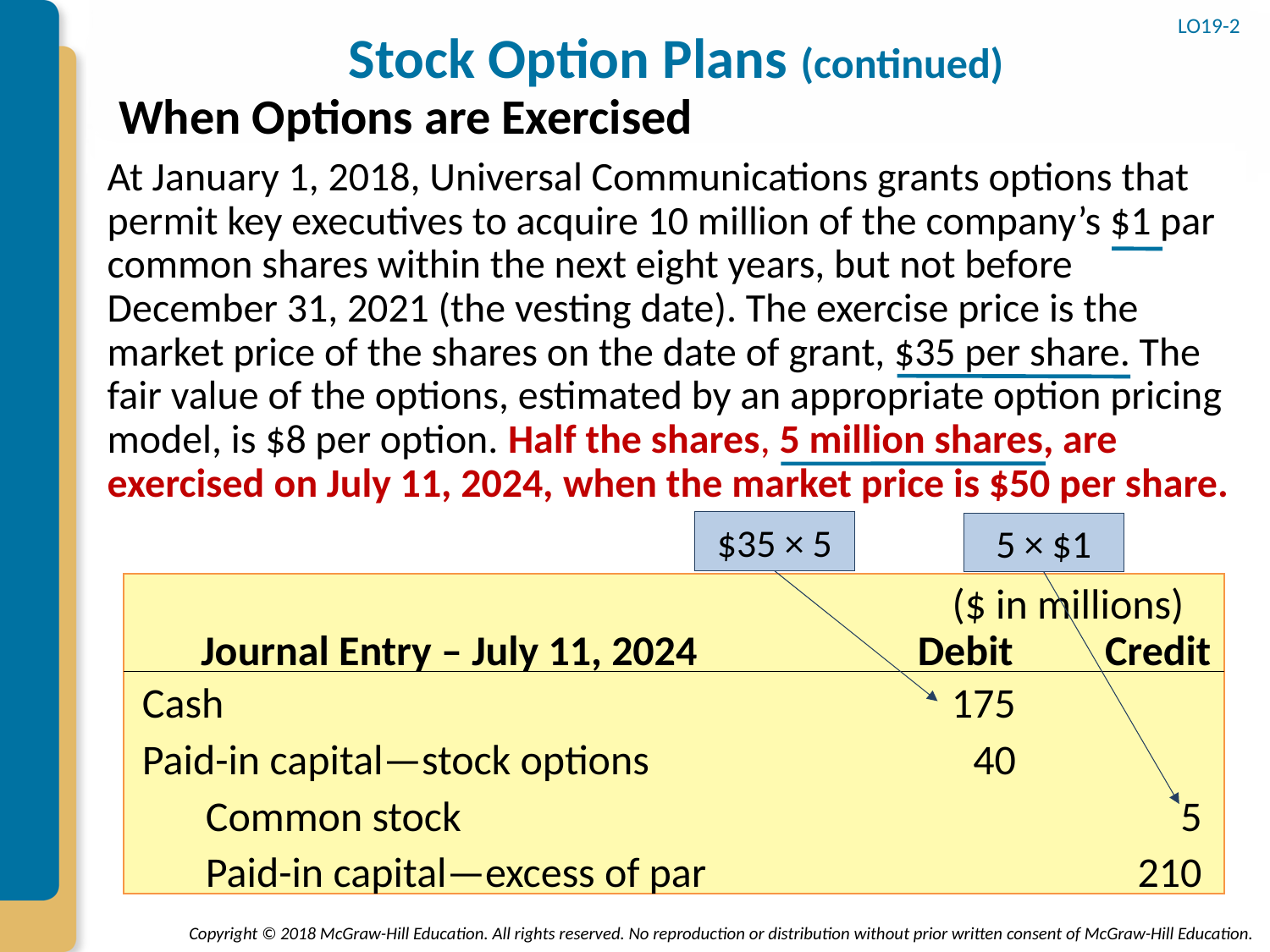

LO19-2
# Stock Option Plans (continued)
When Options are Exercised
At January 1, 2018, Universal Communications grants options that permit key executives to acquire 10 million of the company’s $1 par common shares within the next eight years, but not before December 31, 2021 (the vesting date). The exercise price is the market price of the shares on the date of grant, $35 per share. The fair value of the options, estimated by an appropriate option pricing model, is $8 per option. Half the shares, 5 million shares, are exercised on July 11, 2024, when the market price is $50 per share.
5 × $1
$35 × 5
($ in millions)

Journal Entry – July 11, 2024
Credit
Debit
Cash
175
Paid-in capital—stock options
40
Common stock
5
Paid-in capital—excess of par
210